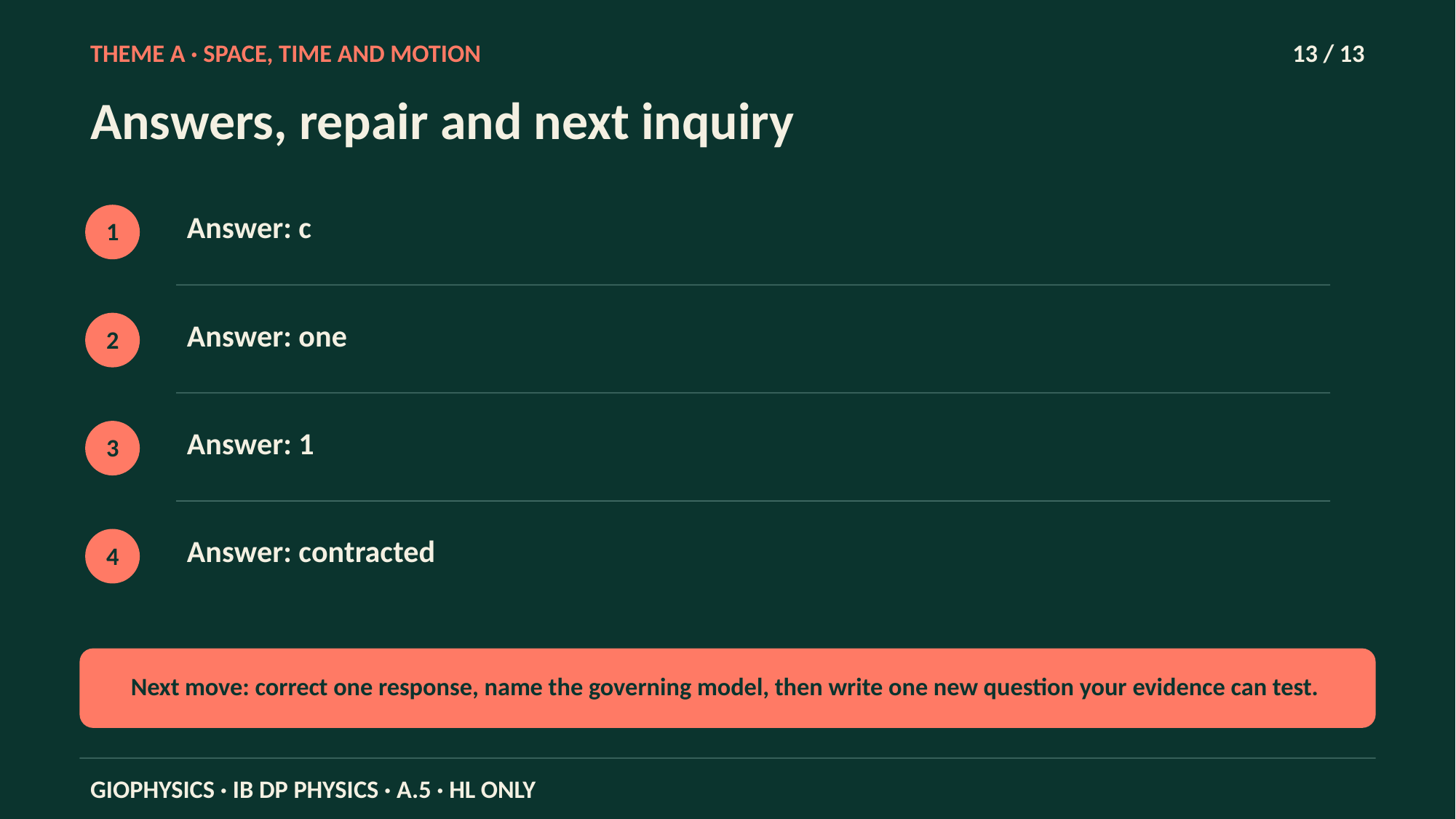

THEME A · SPACE, TIME AND MOTION
13 / 13
Answers, repair and next inquiry
Answer: c

1

Answer: one

2

Answer: 1

3

Answer: contracted

4

Next move: correct one response, name the governing model, then write one new question your evidence can test.

GIOPHYSICS · IB DP PHYSICS · A.5 · HL ONLY